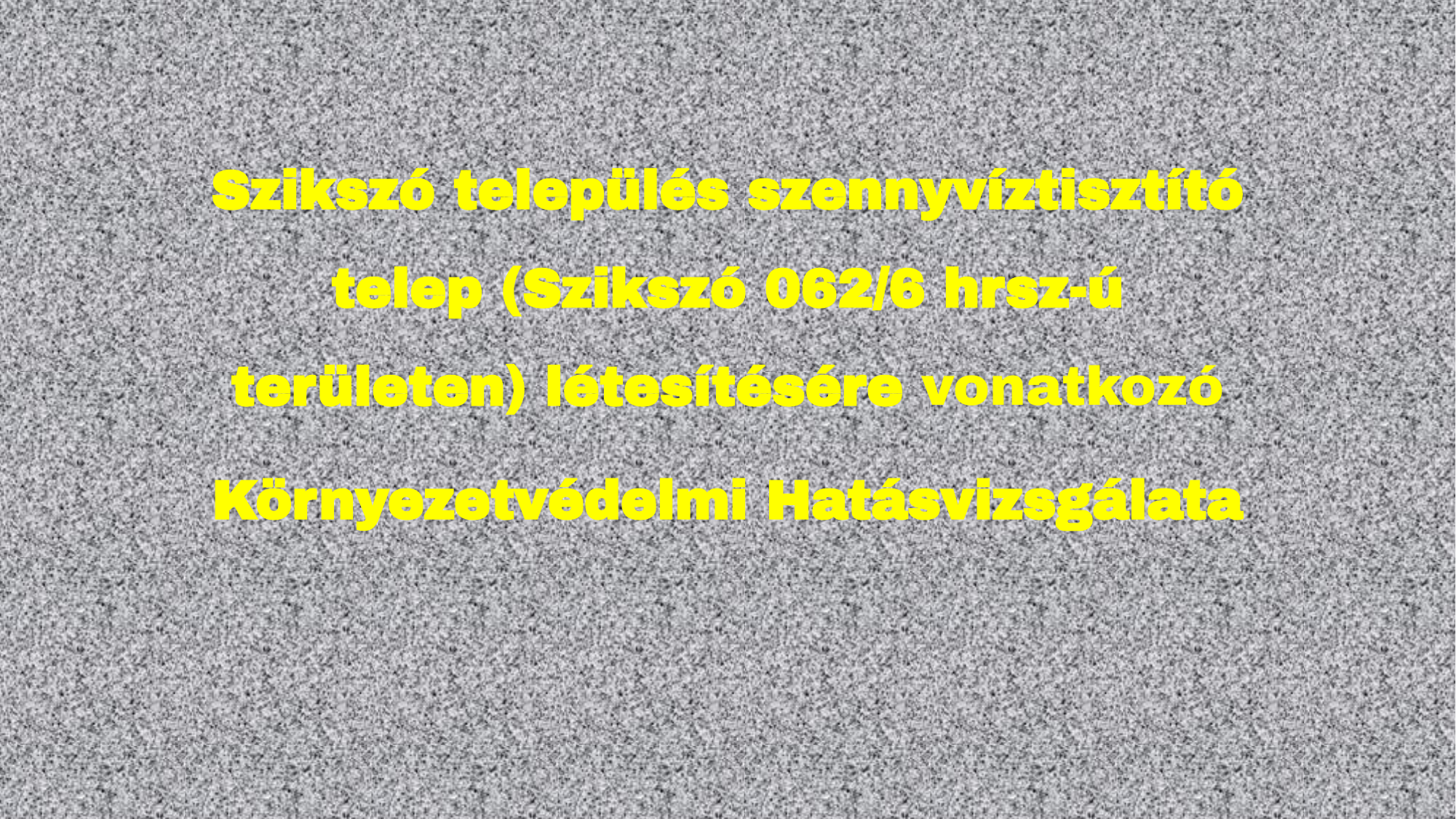

Szikszó település szennyvíztisztító telep (Szikszó 062/6 hrsz-ú területen) létesítésére vonatkozó
Környezetvédelmi Hatásvizsgálata